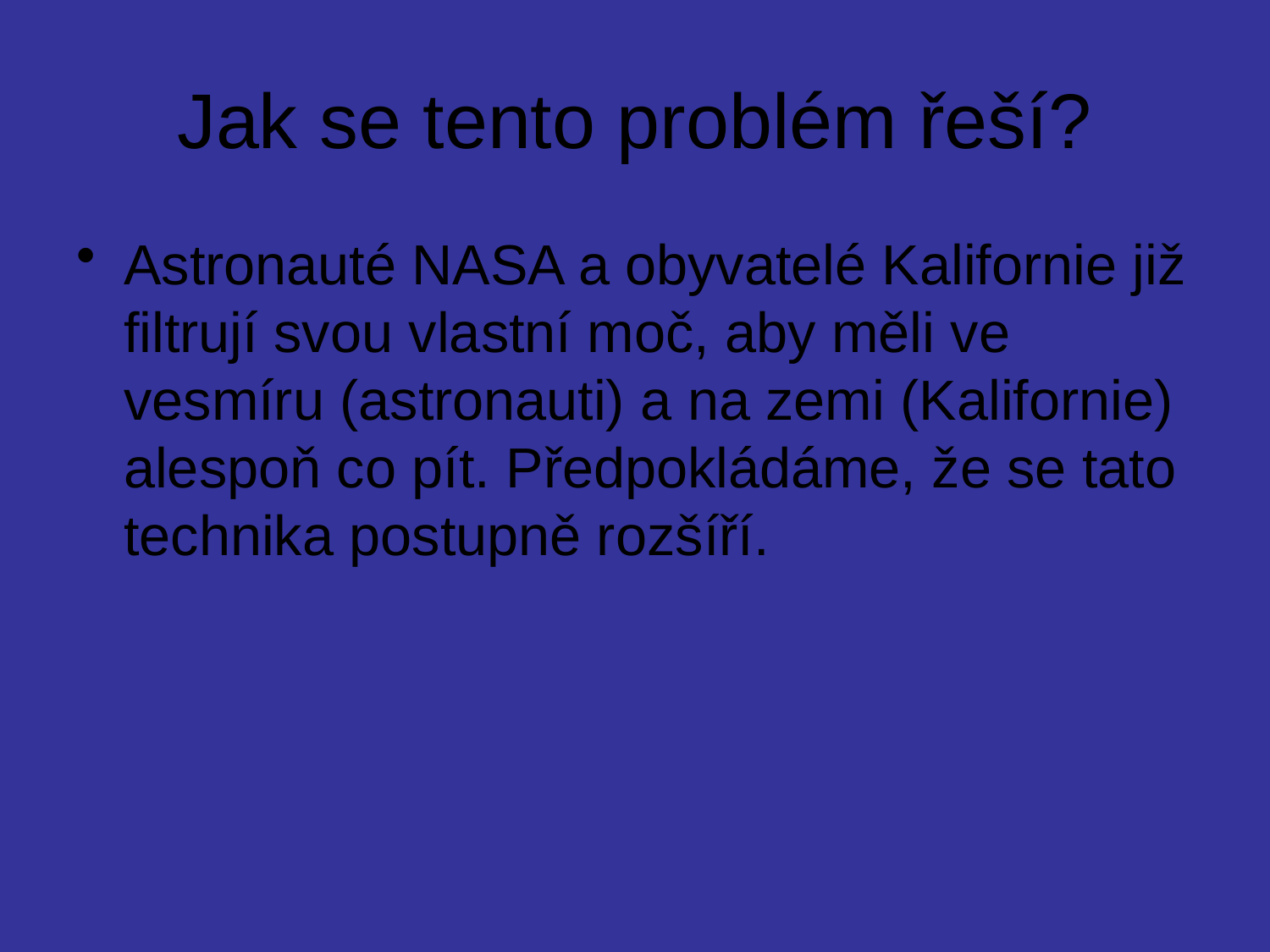

# Jak se tento problém řeší?
Astronauté NASA a obyvatelé Kalifornie již filtrují svou vlastní moč, aby měli ve vesmíru (astronauti) a na zemi (Kalifornie) alespoň co pít. Předpokládáme, že se tato technika postupně rozšíří.